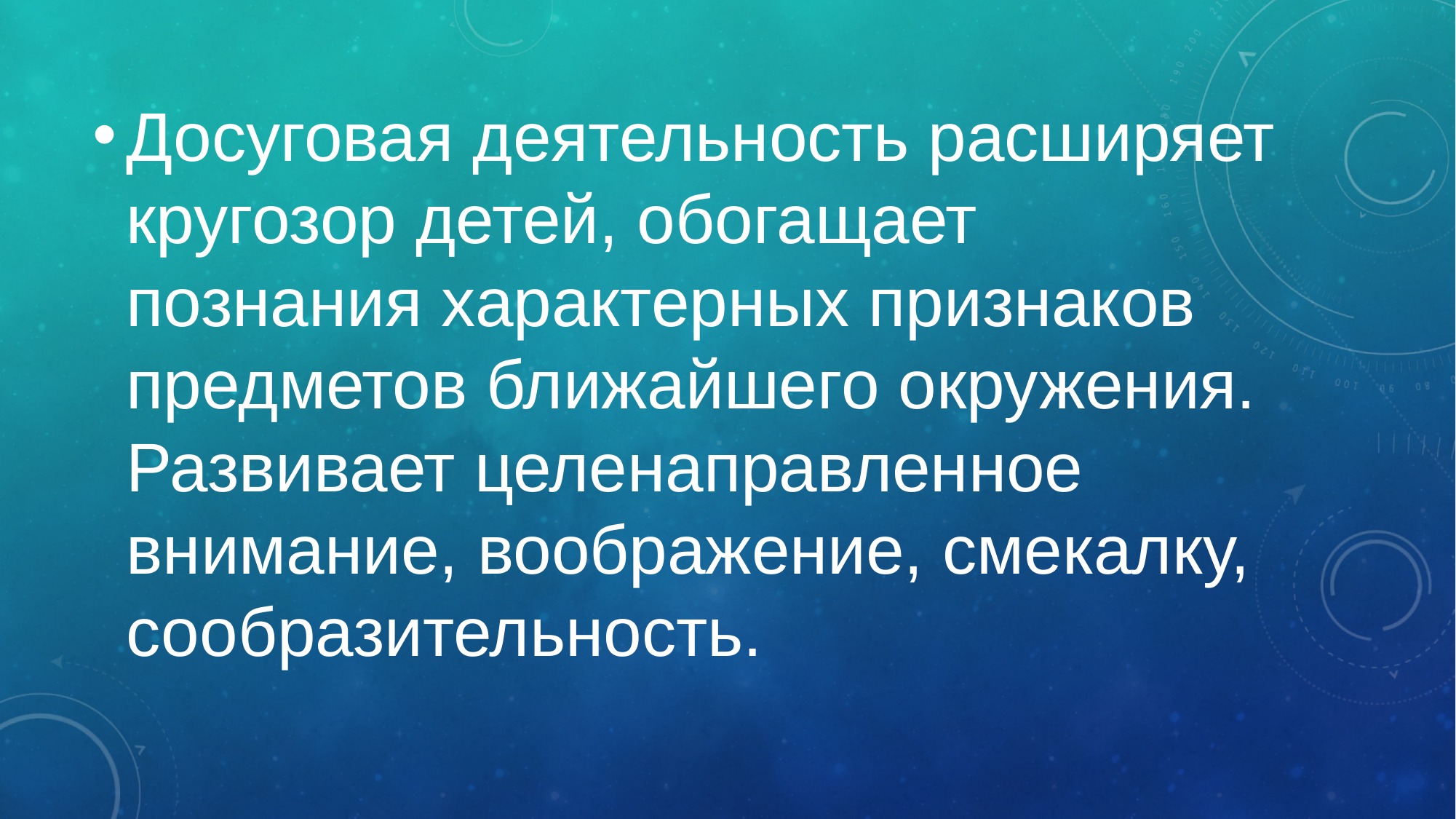

#
Досуговая деятельность расширяет кругозор детей, обогащает познания характерных признаков предметов ближайшего окружения. Развивает целенаправленное внимание, воображение, смекалку, сообразительность.